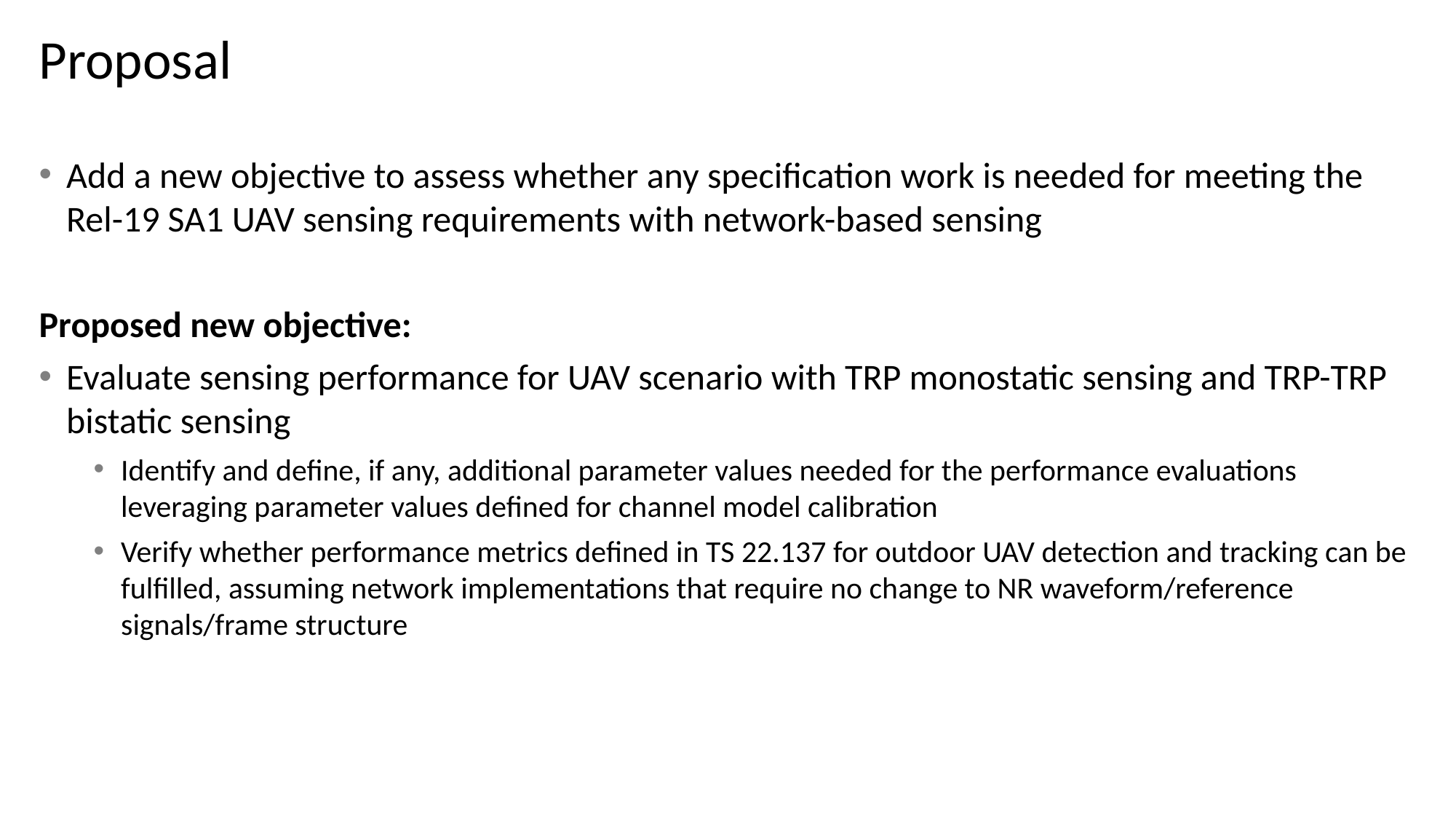

# Proposal
Add a new objective to assess whether any specification work is needed for meeting the Rel-19 SA1 UAV sensing requirements with network-based sensing

Proposed new objective:
Evaluate sensing performance for UAV scenario with TRP monostatic sensing and TRP-TRP bistatic sensing
Identify and define, if any, additional parameter values needed for the performance evaluations leveraging parameter values defined for channel model calibration
Verify whether performance metrics defined in TS 22.137 for outdoor UAV detection and tracking can be fulfilled, assuming network implementations that require no change to NR waveform/reference signals/frame structure